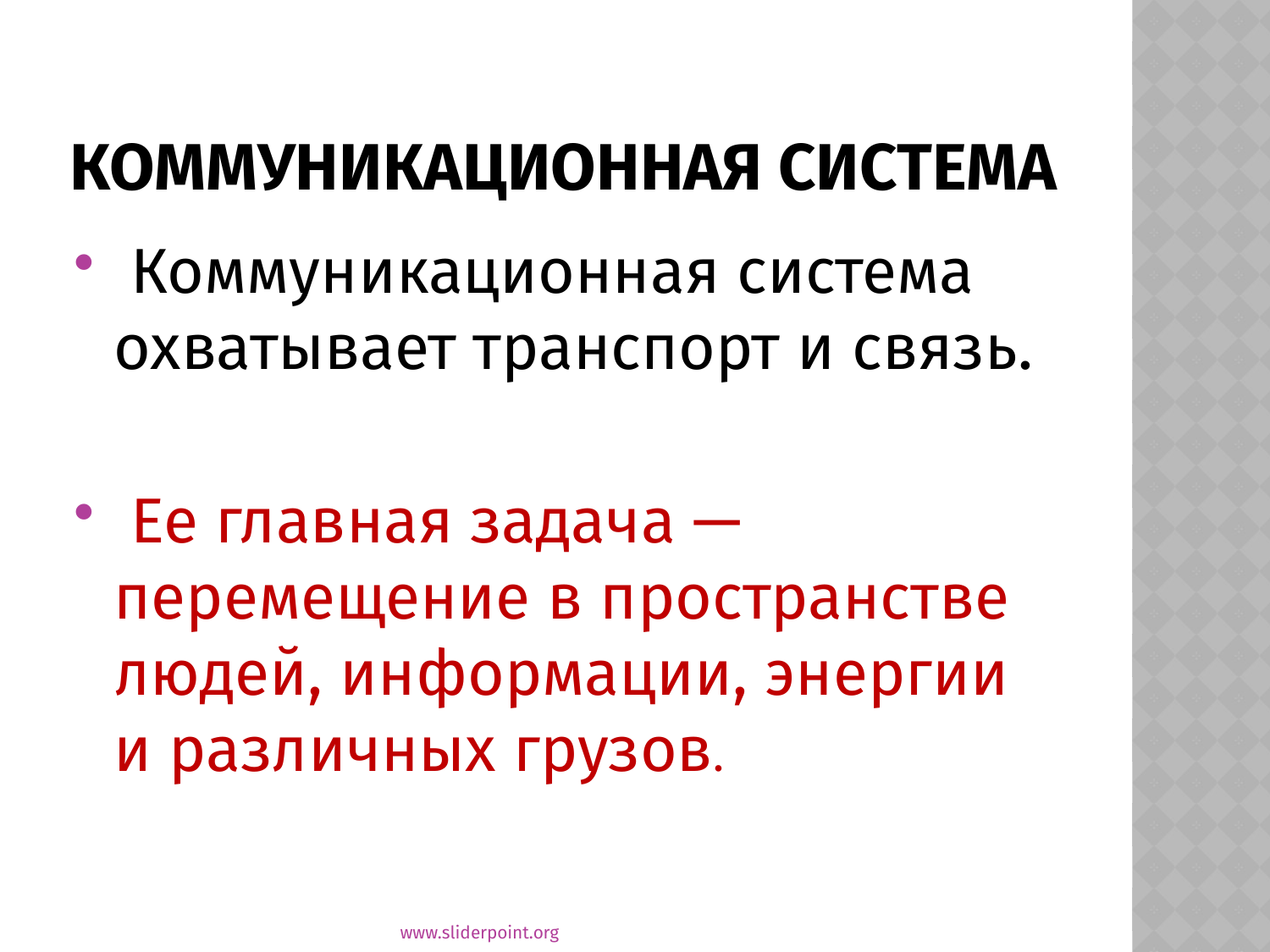

# Коммуникационная система
 Коммуникационная система охватывает транспорт и связь.

 Ее главная задача — перемещение в пространстве людей, информации, энергии и различных грузов.
www.sliderpoint.org